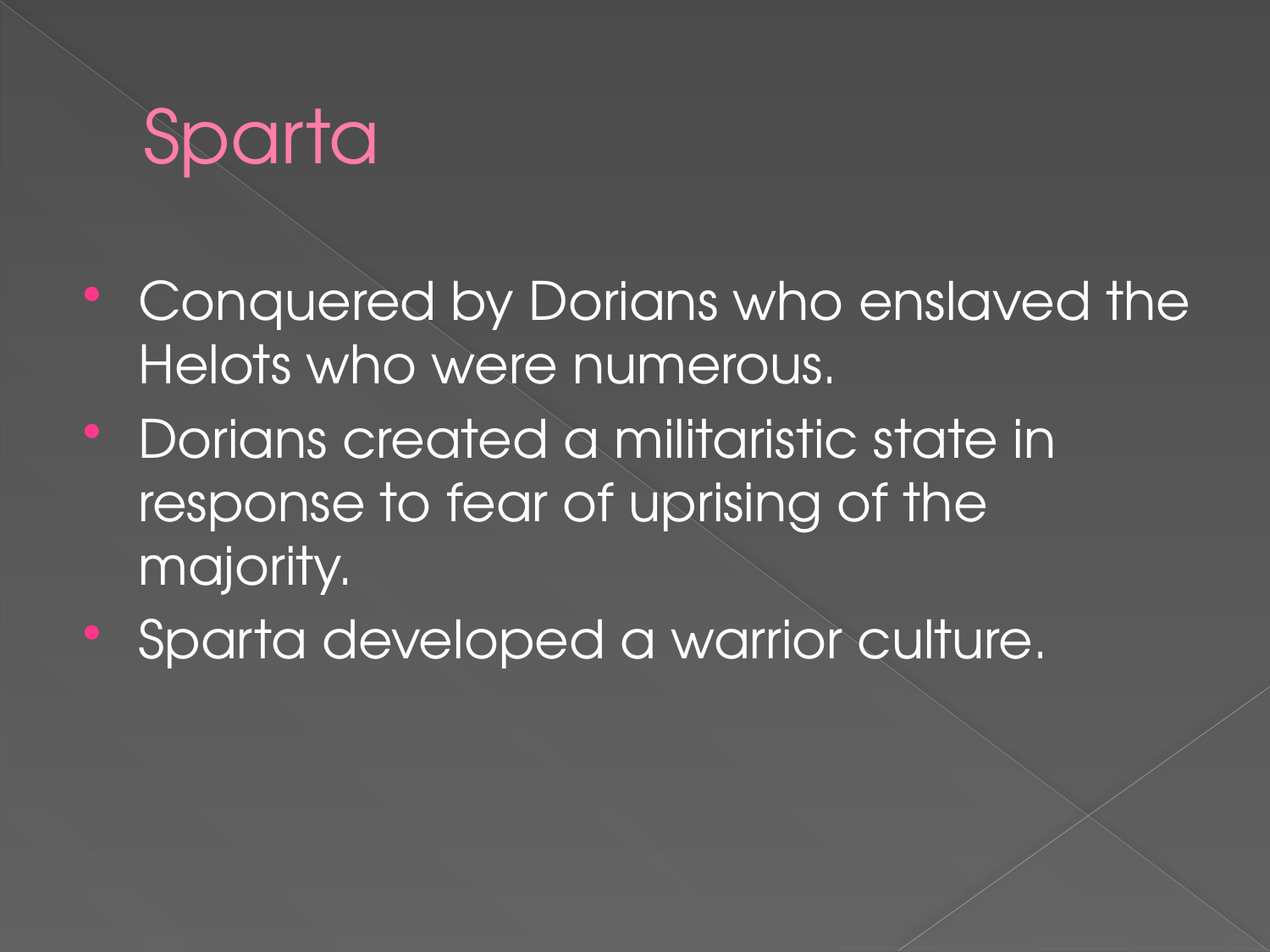

# Sparta
Conquered by Dorians who enslaved the Helots who were numerous.
Dorians created a militaristic state in response to fear of uprising of the majority.
Sparta developed a warrior culture.